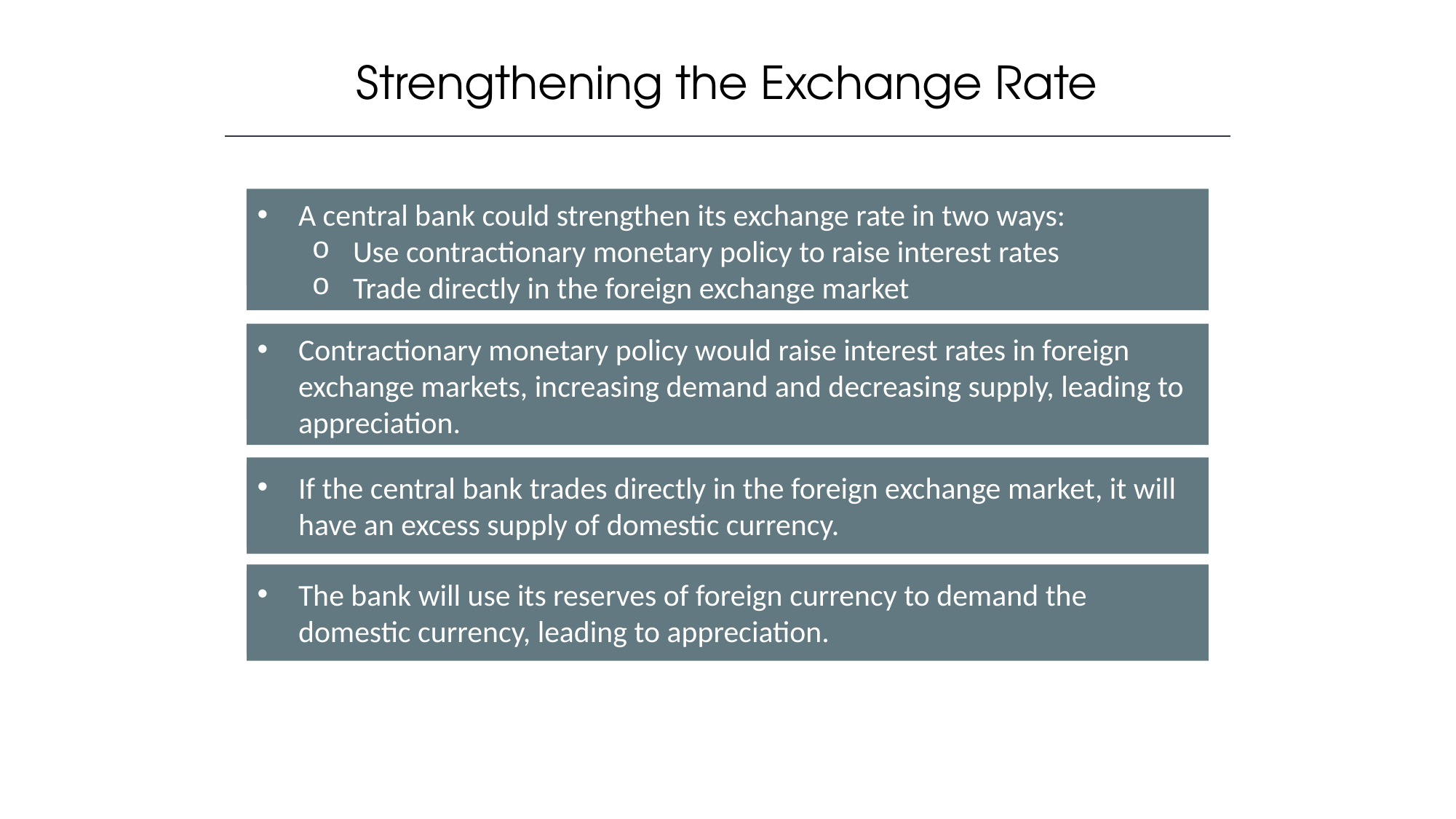

Strengthening the Exchange Rate

A central bank could strengthen its exchange rate in two ways:
Use contractionary monetary policy to raise interest rates
Trade directly in the foreign exchange market

Contractionary monetary policy would raise interest rates in foreign exchange markets, increasing demand and decreasing supply, leading to appreciation.

If the central bank trades directly in the foreign exchange market, it will have an excess supply of domestic currency.

The bank will use its reserves of foreign currency to demand the domestic currency, leading to appreciation.